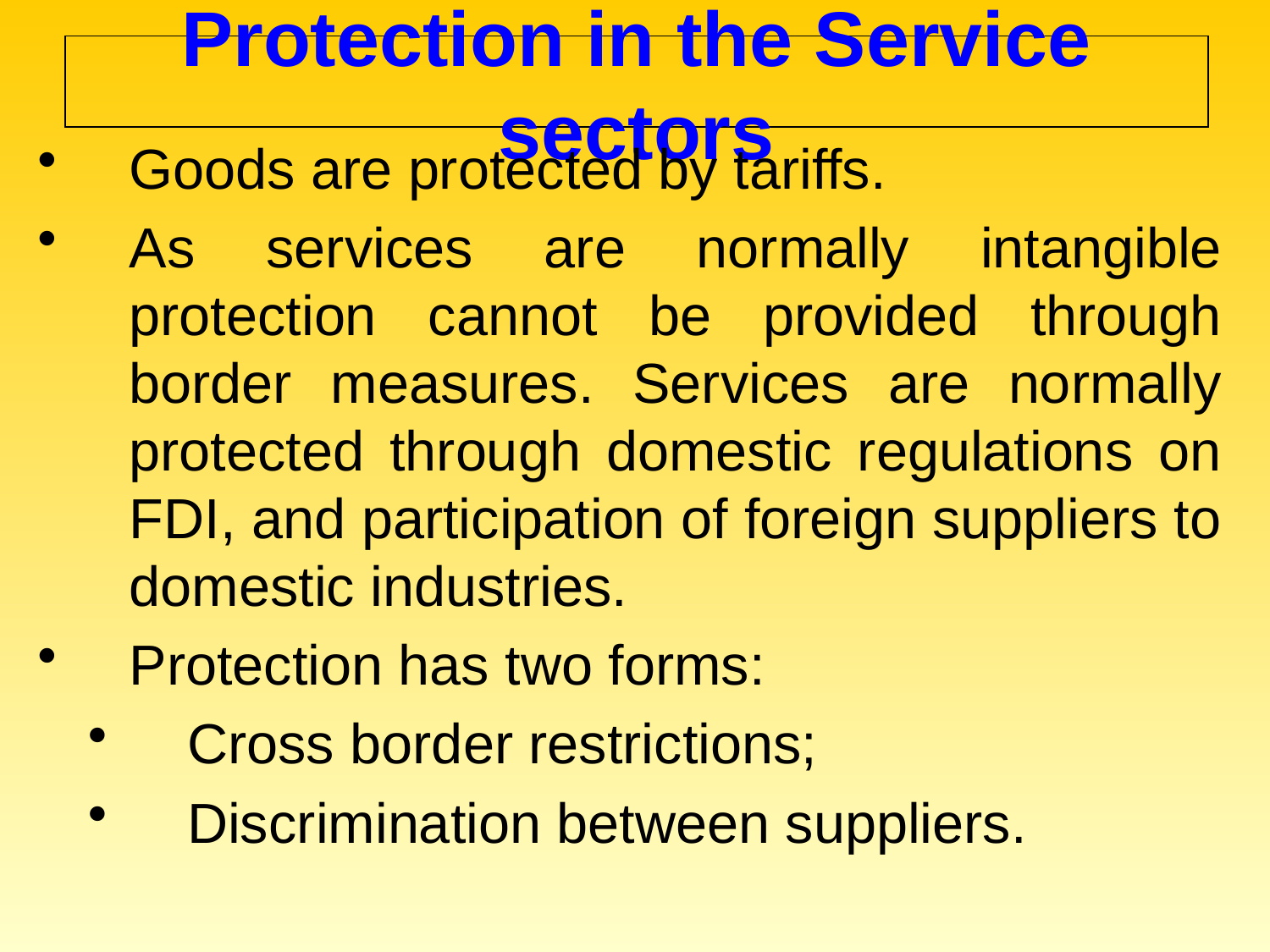

# Protection in the Service sectors
Goods are protected by tariffs.
As services are normally intangible protection cannot be provided through border measures. Services are normally protected through domestic regulations on FDI, and participation of foreign suppliers to domestic industries.
Protection has two forms:
Cross border restrictions;
Discrimination between suppliers.